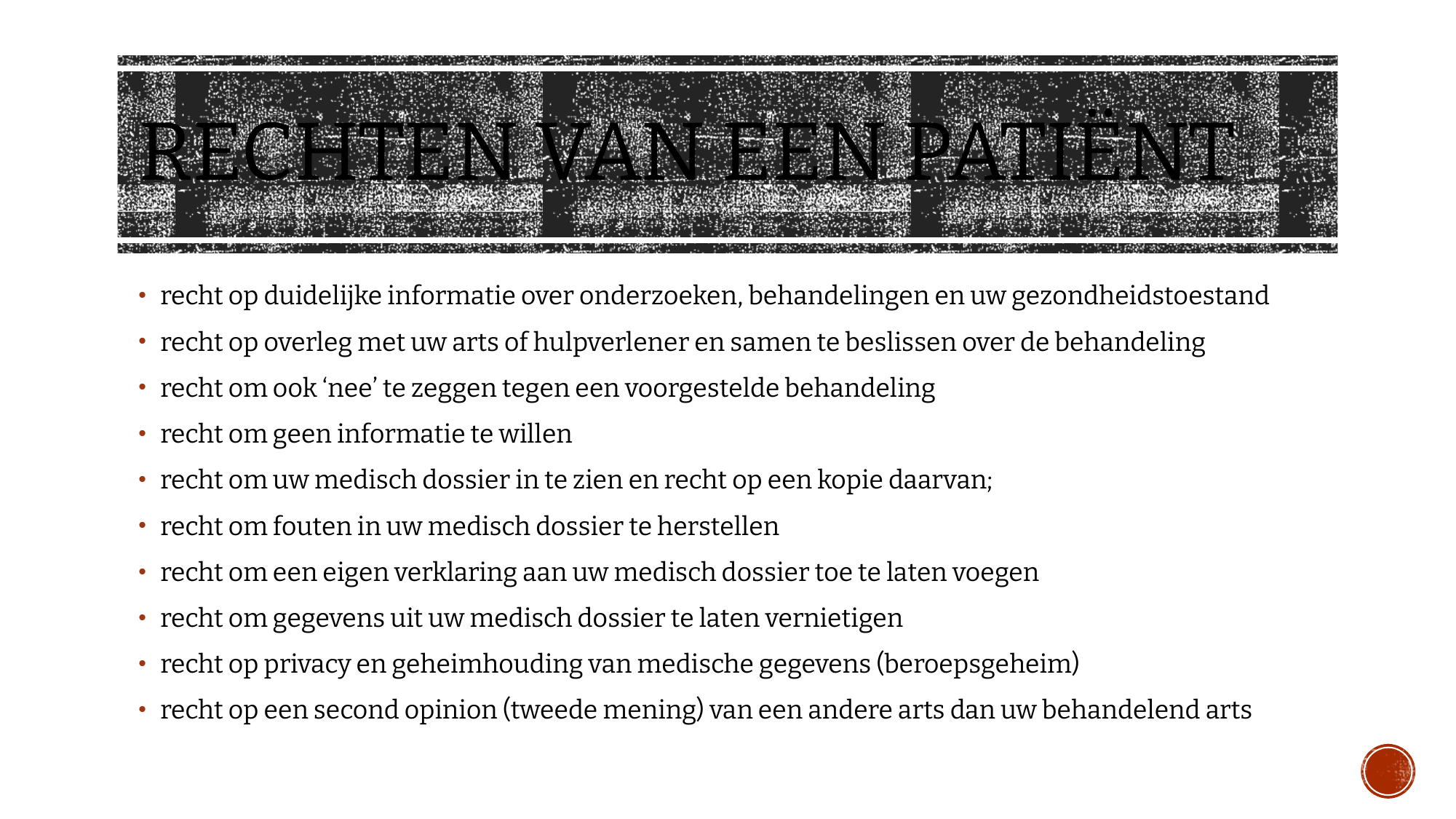

# Rechten van een patiënt

recht op duidelijke informatie over onderzoeken, behandelingen en uw gezondheidstoestand
recht op overleg met uw arts of hulpverlener en samen te beslissen over de behandeling
recht om ook ‘nee’ te zeggen tegen een voorgestelde behandeling
recht om geen informatie te willen
recht om uw medisch dossier in te zien en recht op een kopie daarvan;
recht om fouten in uw medisch dossier te herstellen
recht om een eigen verklaring aan uw medisch dossier toe te laten voegen
recht om gegevens uit uw medisch dossier te laten vernietigen
recht op privacy en geheimhouding van medische gegevens (beroepsgeheim)
recht op een second opinion (tweede mening) van een andere arts dan uw behandelend arts